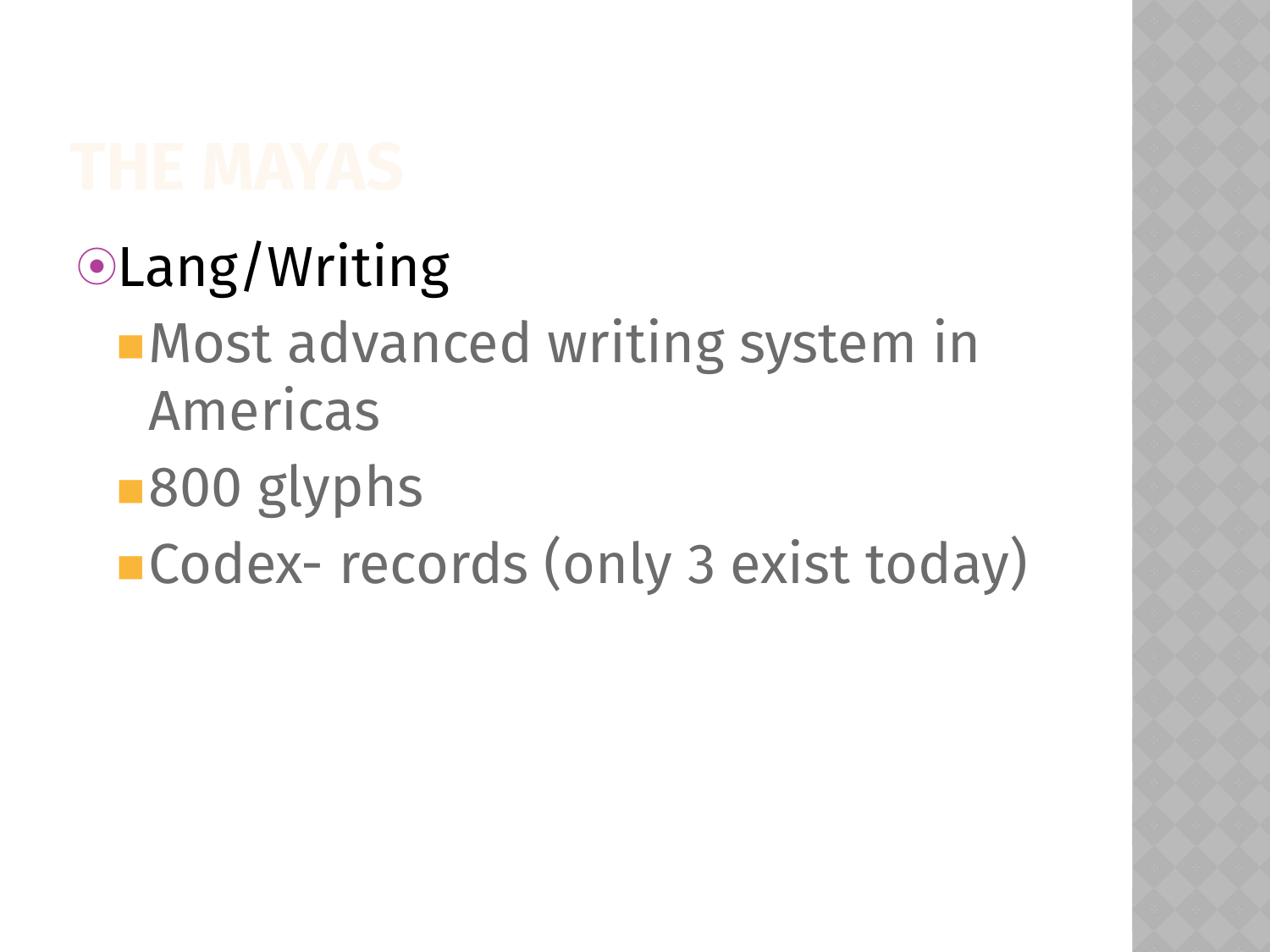

# THE MAYAS
Lang/Writing
Most advanced writing system in Americas
800 glyphs
Codex- records (only 3 exist today)